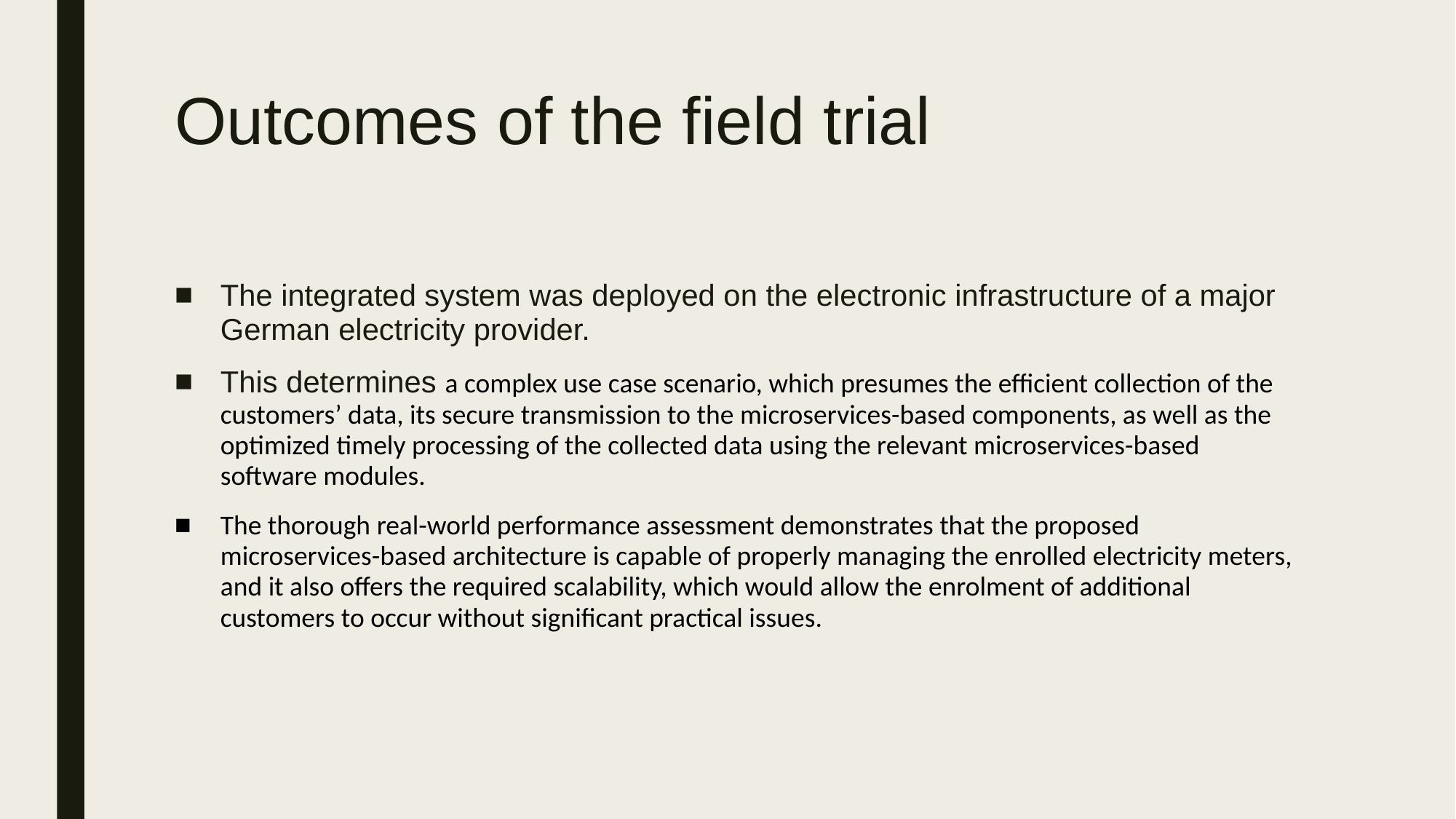

# Outcomes of the field trial
The integrated system was deployed on the electronic infrastructure of a major German electricity provider.
This determines a complex use case scenario, which presumes the efficient collection of the customers’ data, its secure transmission to the microservices-based components, as well as the optimized timely processing of the collected data using the relevant microservices-based software modules.
The thorough real-world performance assessment demonstrates that the proposed microservices-based architecture is capable of properly managing the enrolled electricity meters, and it also offers the required scalability, which would allow the enrolment of additional customers to occur without significant practical issues.